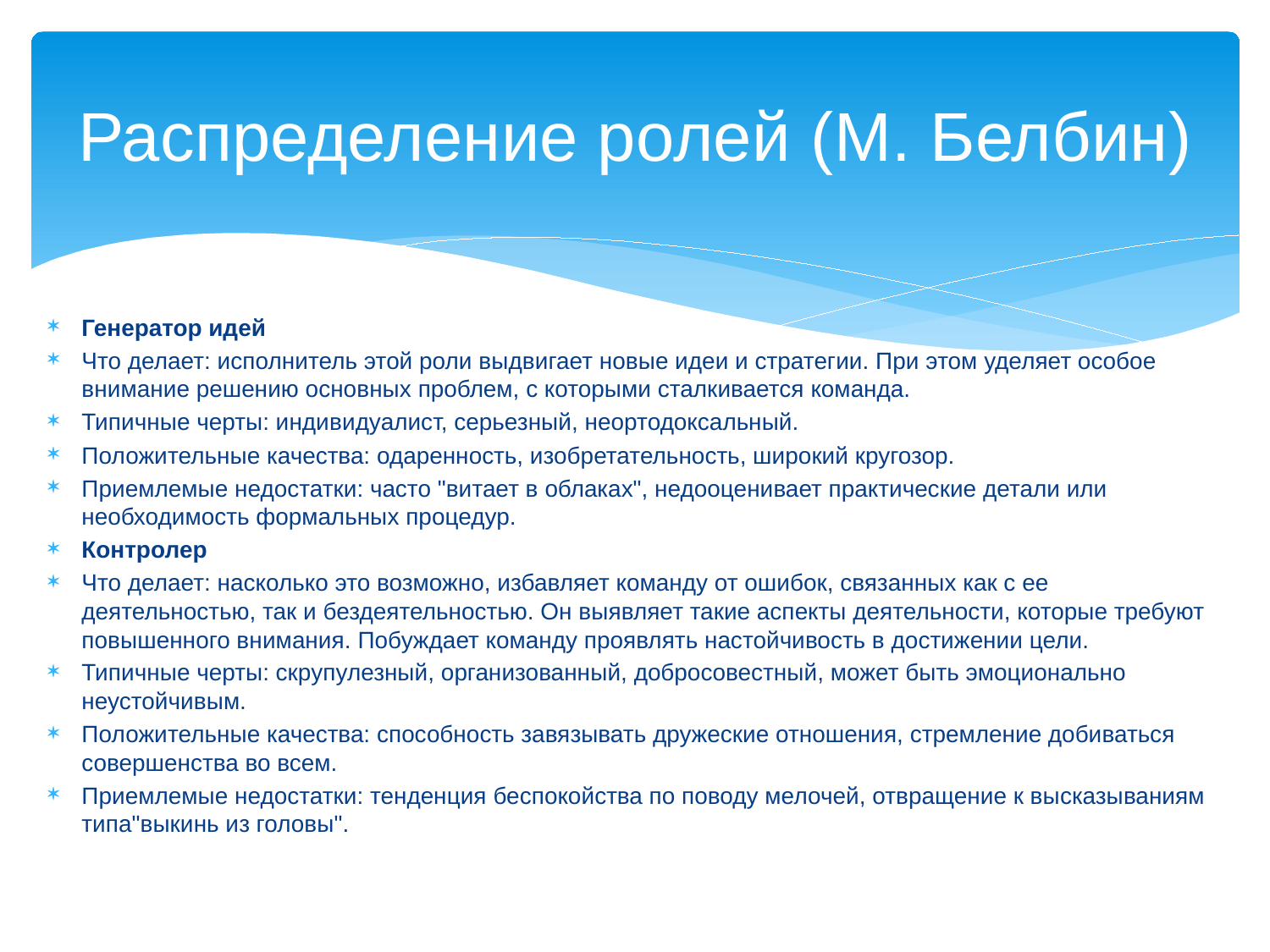

# Распределение ролей (М. Белбин)
Генератор идей
Что делает: исполнитель этой роли выдвигает новые идеи и стратегии. При этом уделяет особое внимание решению основных проблем, с которыми сталкивается команда.
Типичные черты: индивидуалист, серьезный, неортодоксальный.
Положительные качества: одаренность, изобретательность, широкий кругозор.
Приемлемые недостатки: часто "витает в облаках", недооценивает практические детали или необходимость формальных процедур.
Контролер
Что делает: насколько это возможно, избавляет команду от ошибок, связанных как с ее деятельностью, так и бездеятельностью. Он выявляет такие аспекты деятельности, которые требуют повышенного внимания. Побуждает команду проявлять настойчивость в достижении цели.
Типичные черты: скрупулезный, организованный, добросовестный, может быть эмоционально неустойчивым.
Положительные качества: способность завязывать дружеские отношения, стремление добиваться совершенства во всем.
Приемлемые недостатки: тенденция беспокойства по поводу мелочей, отвращение к высказываниям типа"выкинь из головы".